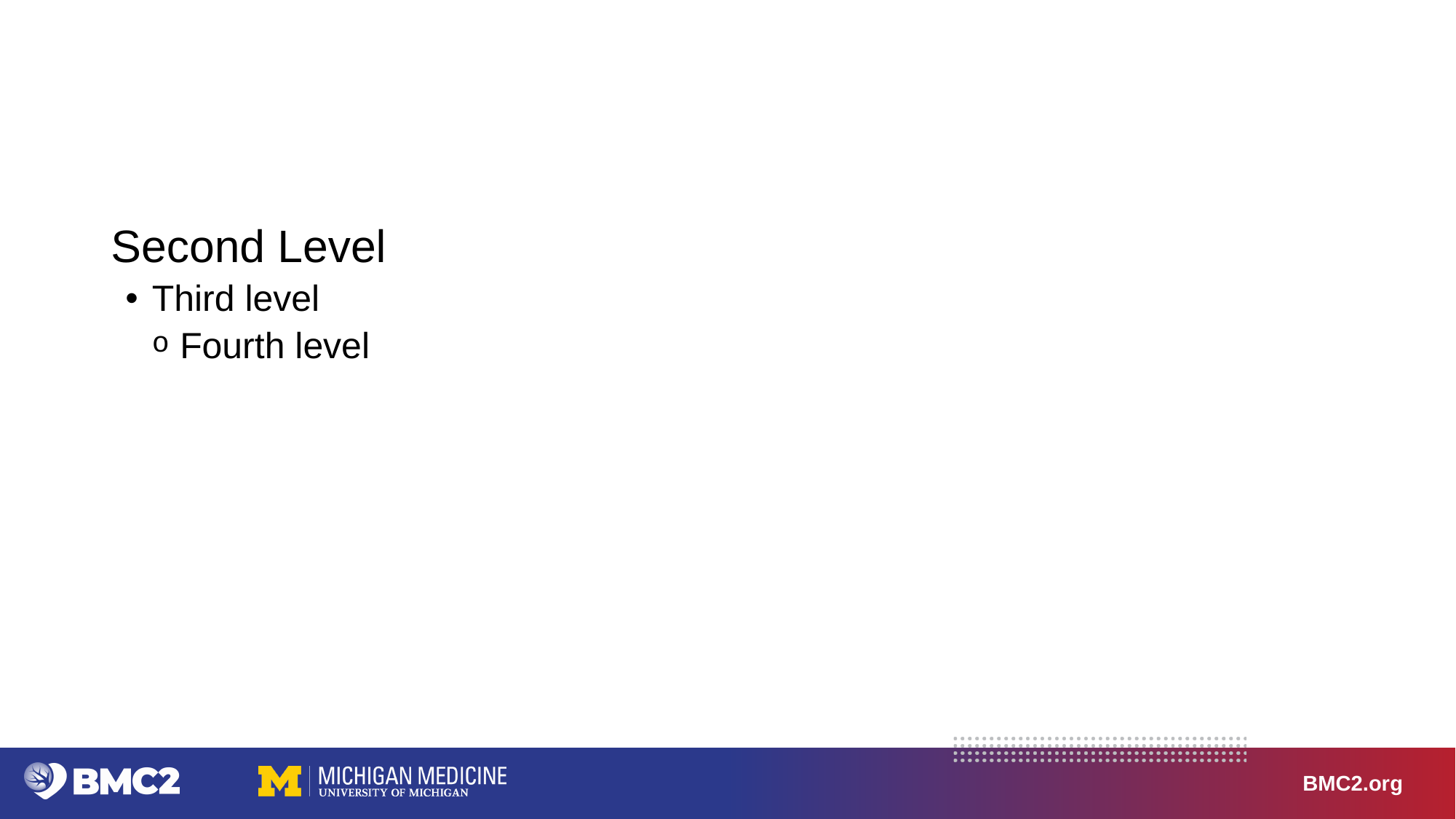

#
Second Level
Third level
Fourth level